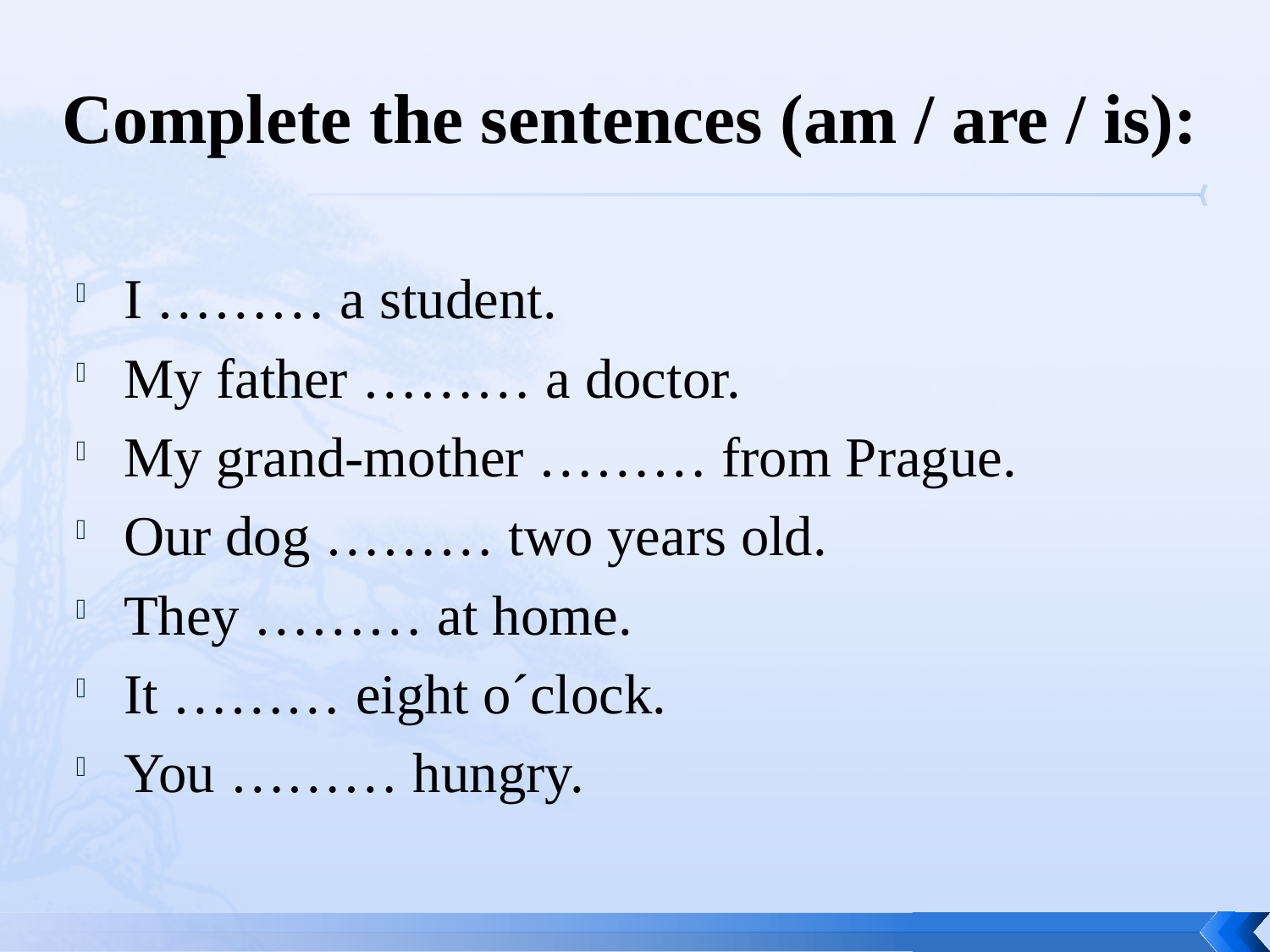

# Complete the sentences (am / are / is):
I ……… a student.
My father ……… a doctor.
My grand-mother ……… from Prague.
Our dog ……… two years old.
They ……… at home.
It ……… eight o´clock.
You ……… hungry.